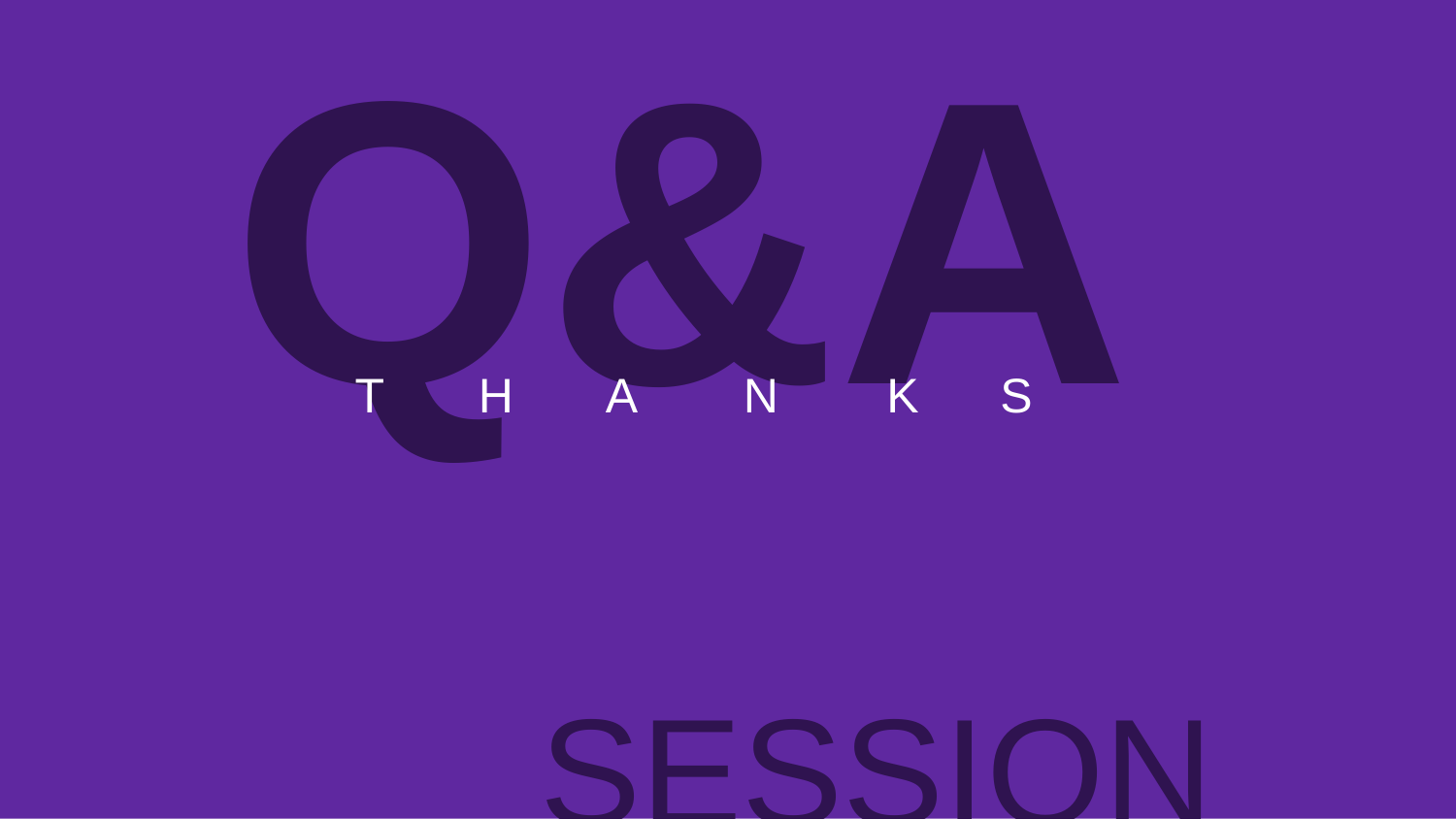

Q&A
T       H       A        N        K      S
SESSION